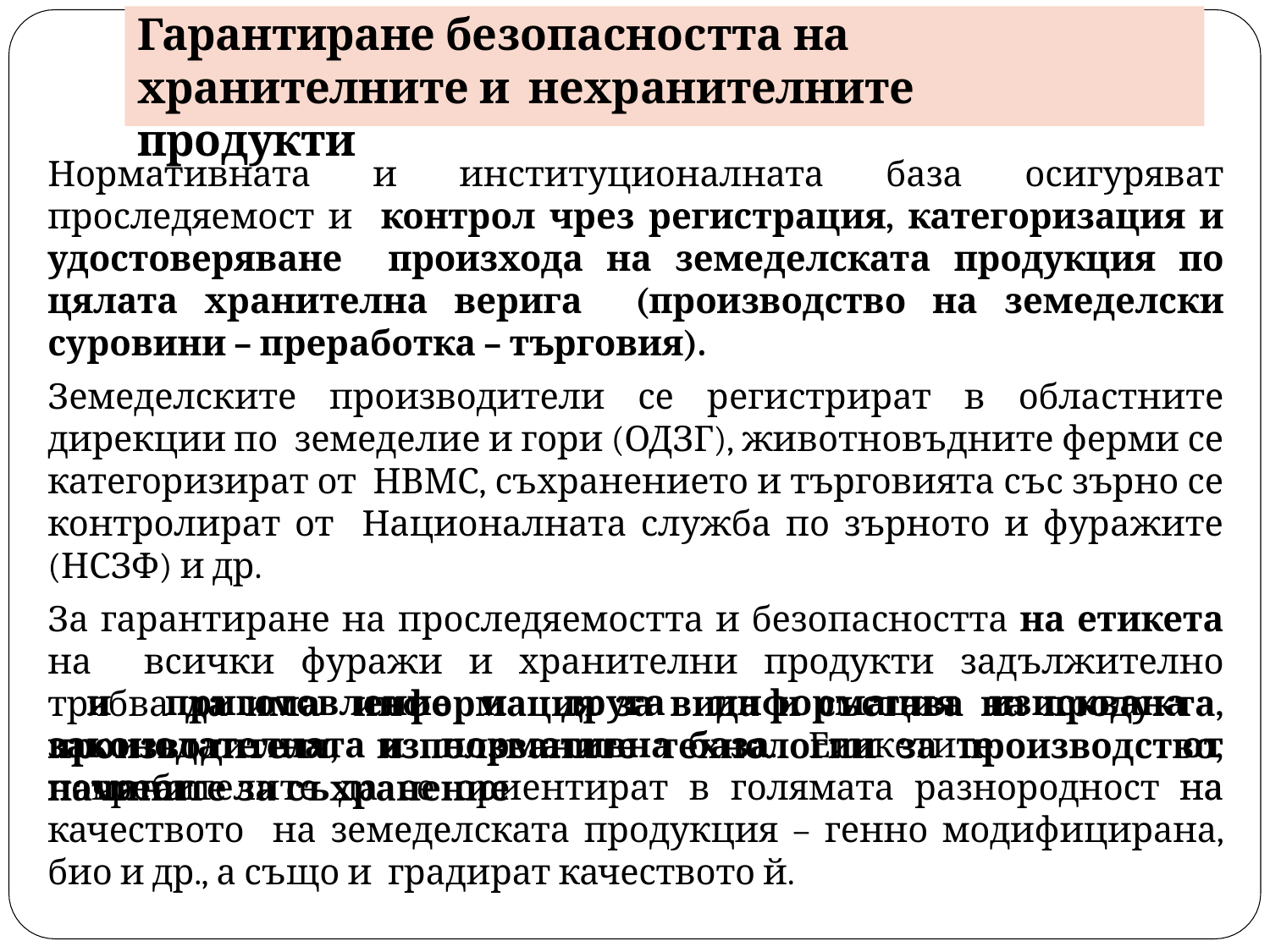

# Гарантиране безопасността на хранителните и  нехранителните продукти

Нормативната и институционалната база осигуряват проследяемост и  контрол чрез регистрация, категоризация и удостоверяване  произхода на земеделската продукция по цялата хранителна верига  (производство на земеделски суровини – преработка – търговия).
Земеделските производители се регистрират в областните дирекции по  земеделие и гори (ОДЗГ), животновъдните ферми се категоризират от  НВМС, съхранението и търговията със зърно се контролират от  Националната служба по зърното и фуражите (НСЗФ) и др.
За гарантиране на проследяемостта и безопасността на етикета на  всички фуражи и хранителни продукти задължително трябва да има  информация за вида и състава на продукта, производителя,  използваните технологии за производство, начините за съхранение
и	приготовление	и	друга	информация	изисквана	от
на
законодателната	и	нормативна	база.	Етикетите	помагат
потребителите да се ориентират в голямата разнородност на качеството  на земеделската продукция – генно модифицирана, био и др., а също и  градират качеството й.